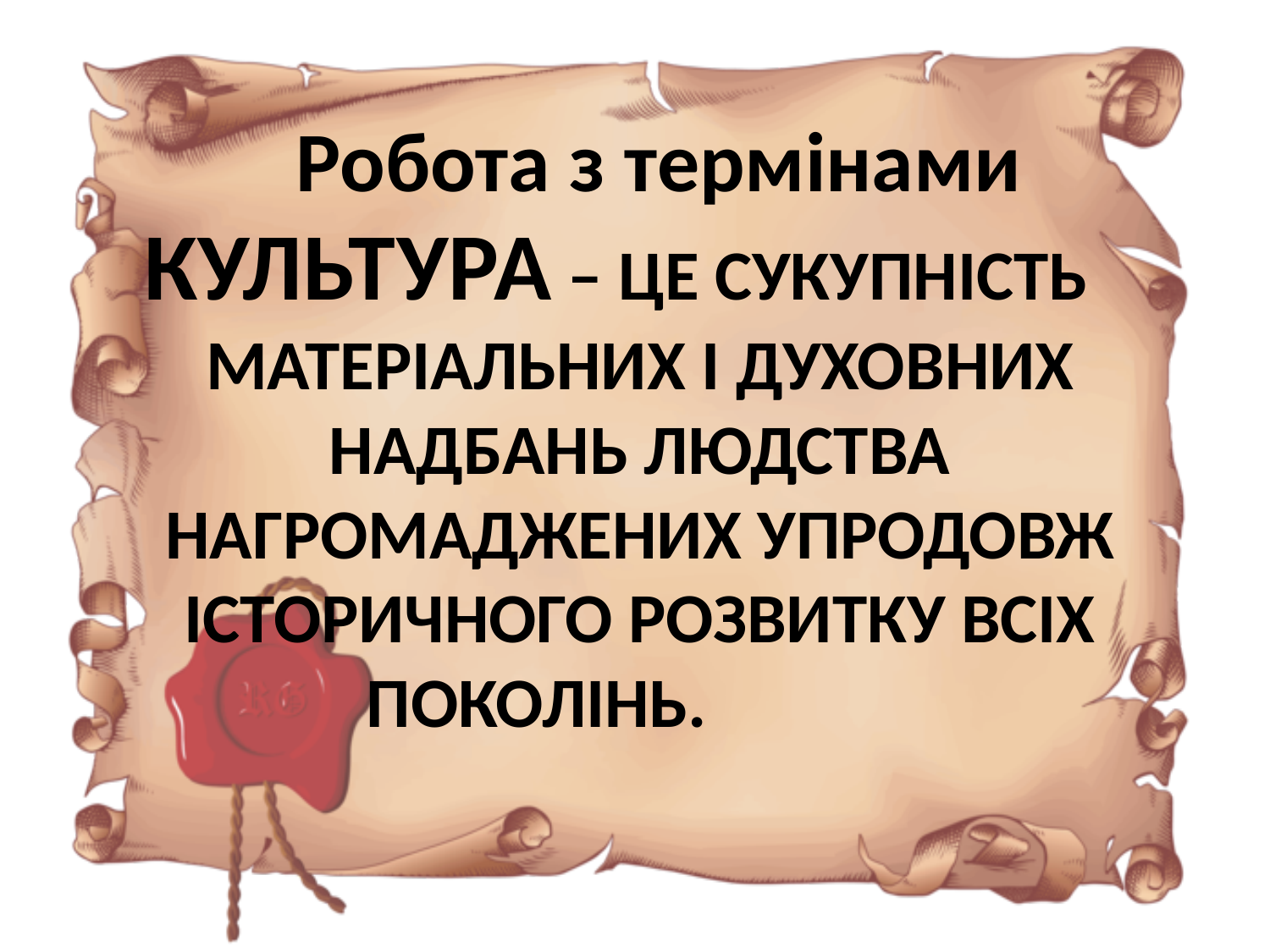

Робота з термінами
# Культура – це сукупність    матеріальних і духовних надбань людства нагромаджених упродовж історичного розвитку всіх поколінь.